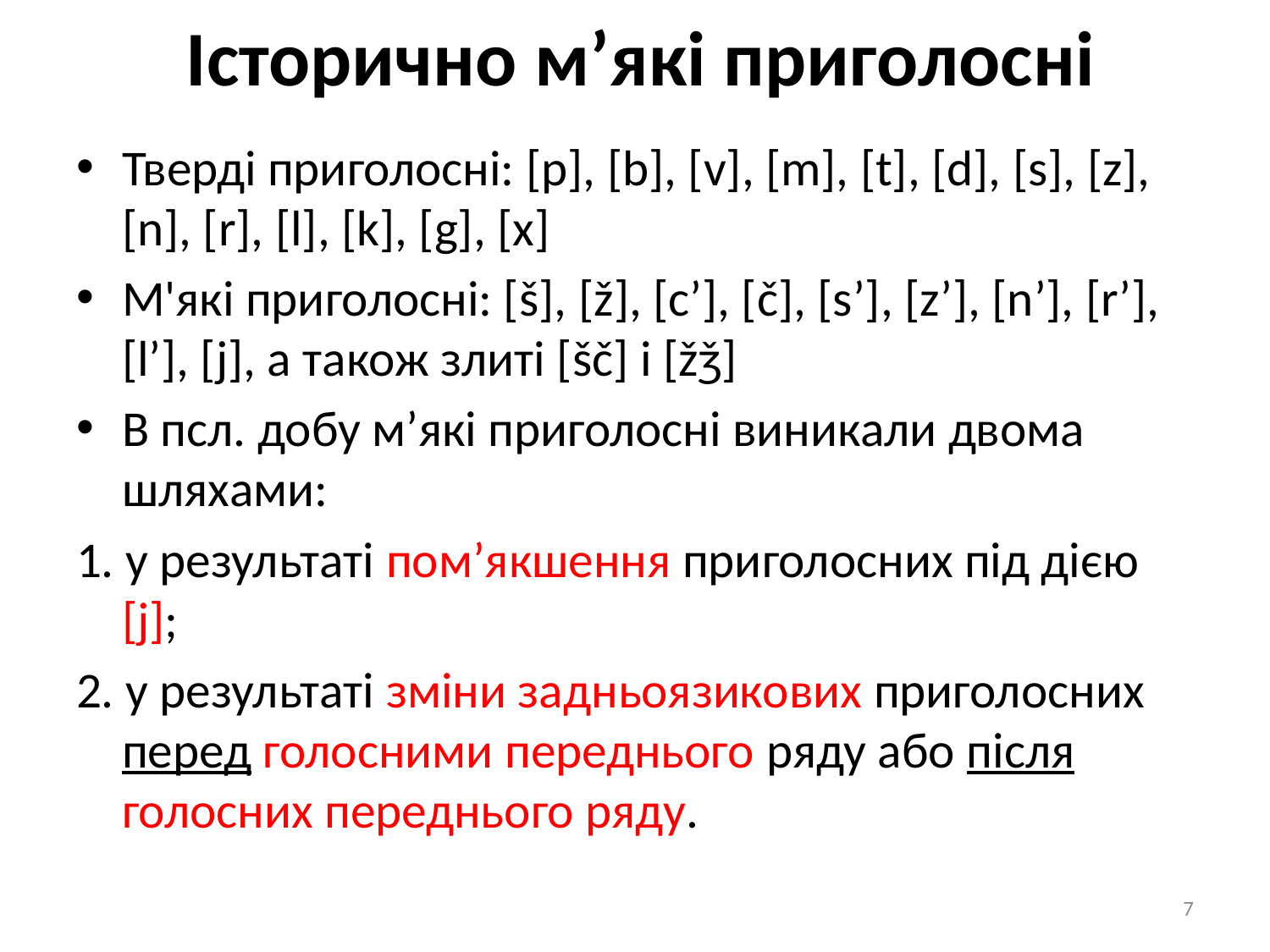

# Історично м’які приголосні
Тверді приголосні: [p], [b], [v], [m], [t], [d], [s], [z], [n], [r], [l], [k], [g], [x]
М'які приголосні: [š], [ž], [c’], [č], [s’], [z’], [n’], [r’], [l’], [j], а також злиті [šč] і [žǯ]
В псл. добу м’які приголосні виникали двома шляхами:
1. у результаті пом’якшення приголосних під дією [j];
2. у результаті зміни задньоязикових приголосних перед голосними переднього ряду або після голосних переднього ряду.

7